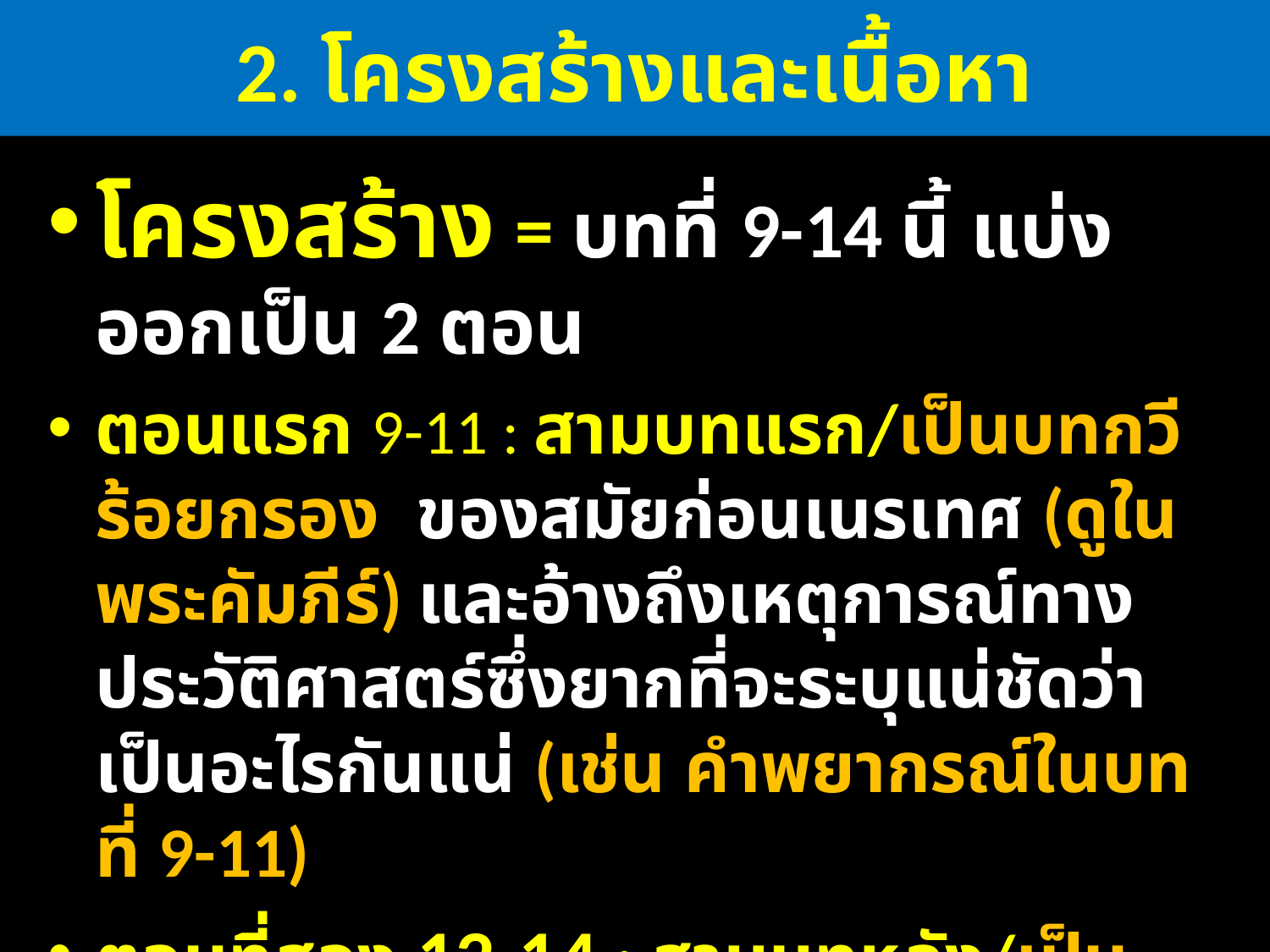

2. โครงสร้างและเนื้อหา
โครงสร้าง = บทที่ 9-14 นี้ แบ่งออกเป็น 2 ตอน
ตอนแรก 9-11 : สามบทแรก/เป็นบทกวีร้อยกรอง  ของสมัยก่อนเนรเทศ (ดูในพระคัมภีร์) และอ้างถึงเหตุการณ์ทางประวัติศาสตร์ซึ่งยากที่จะระบุแน่ชัดว่าเป็นอะไรกันแน่ (เช่น คำพยากรณ์ในบทที่ 9-11)
ตอนที่สอง 12-14 : สามบทหลัง/เป็นร้อยแก้วเกือบทั้งหมด ใช้ภาษาแบบวิวรณ์ บรรยายความยากลำบาก และชัยชนะของเยรูซาเล็มในวันสุดท้าย (ดูพระคัมภีร์)